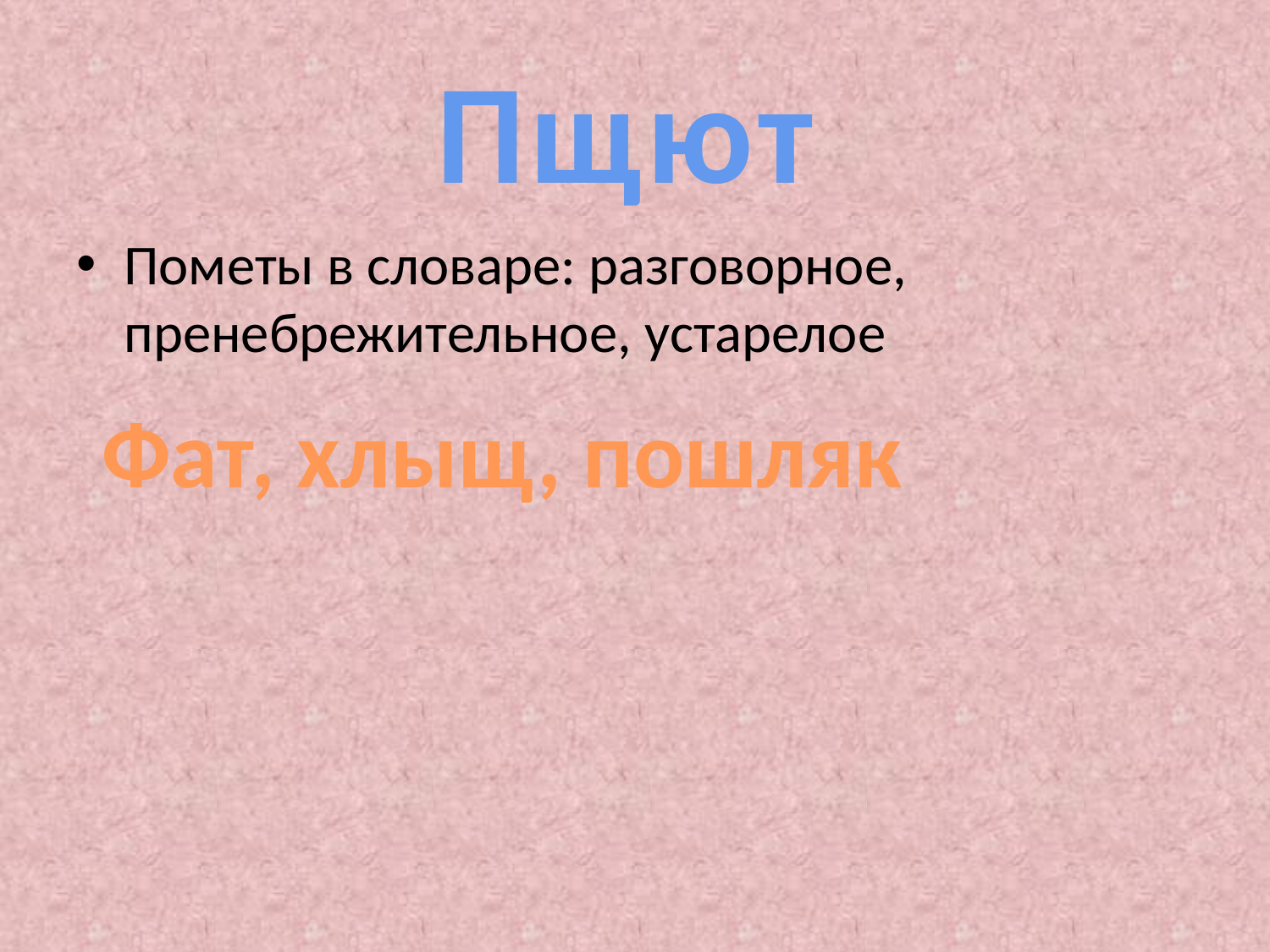

Пщют
#
Пометы в словаре: разговорное, пренебрежительное, устарелое
Фат, хлыщ, пошляк